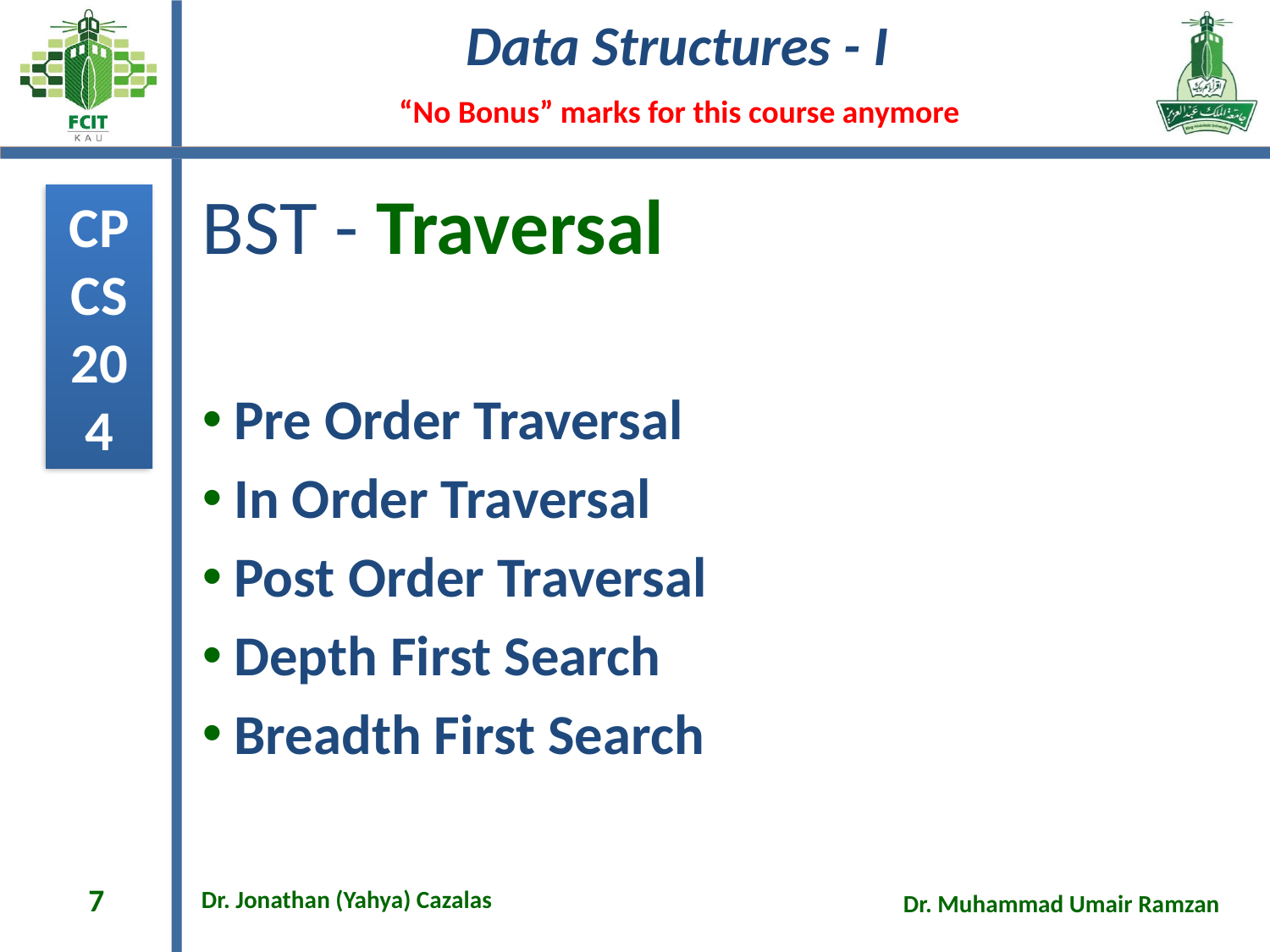

# BST - Traversal

Pre Order Traversal
In Order Traversal
Post Order Traversal
Depth First Search
Breadth First Search
7